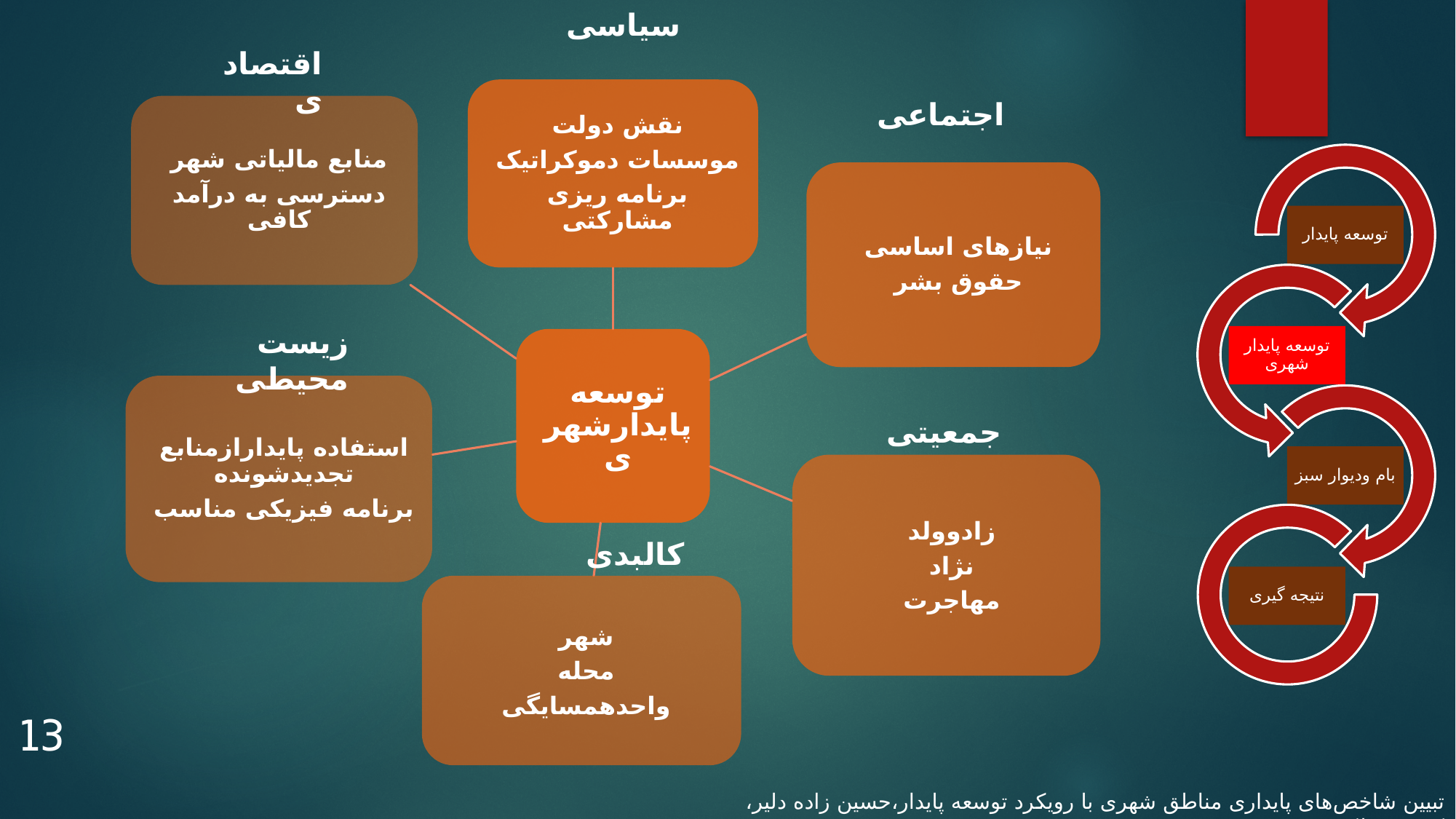

سیاسی
اقتصادی
توسعه پایدارشهری
نقش دولت
موسسات دموکراتیک
برنامه ریزی مشارکتی
نیازهای اساسی
حقوق بشر

زادوولد
نژاد
مهاجرت

شهر
محله
واحدهمسایگی

استفاده پایدارازمنابع تجدیدشونده
برنامه فیزیکی مناسب
منابع مالیاتی شهر
دسترسی به درآمد کافی
اجتماعی
توسعه پایدار
توسعه پایدار شهری
بام ودیوار سبز
نتیجه گیری
زیست محیطی
جمعیتی

کالبدی
13
تبیین شاخص‌های پایداری مناطق شهری با رویکرد توسعه پایدار،حسین زاده دلیر، کریم و ملکی، سعید